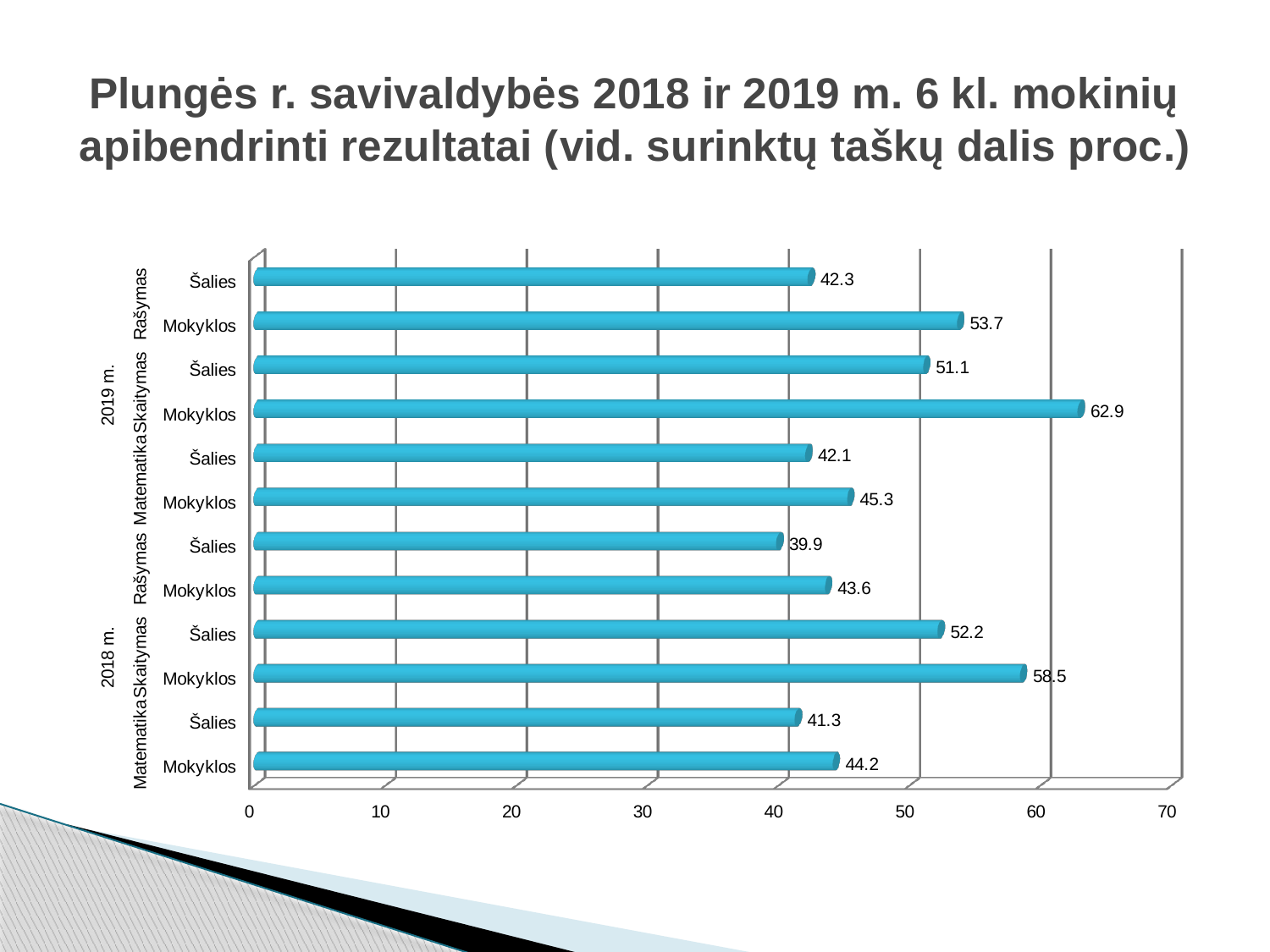

# Plungės r. savivaldybės 2018 ir 2019 m. 6 kl. mokinių apibendrinti rezultatai (vid. surinktų taškų dalis proc.)

[unsupported chart]